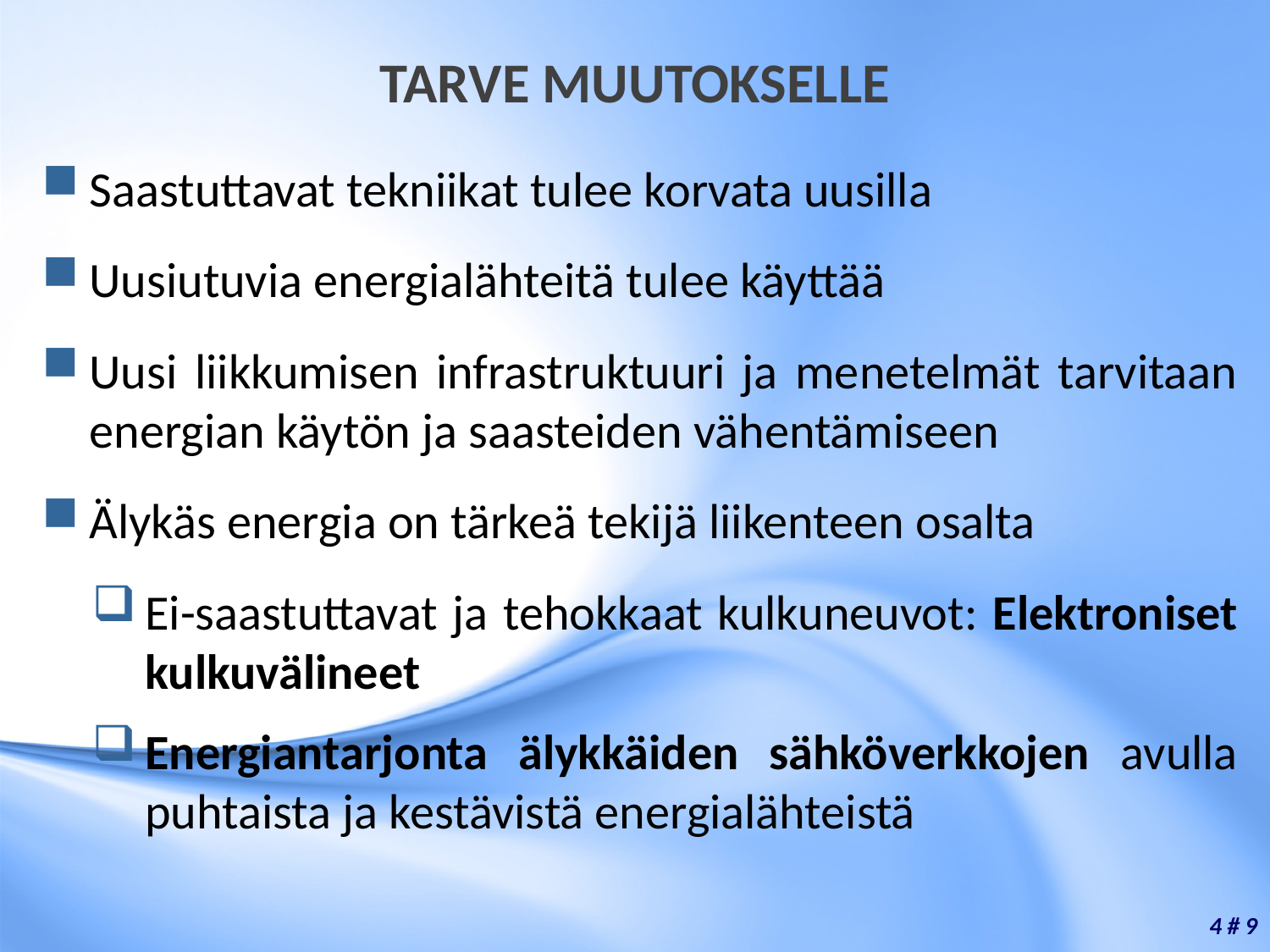

# TARVE MUUTOKSELLE
Saastuttavat tekniikat tulee korvata uusilla
Uusiutuvia energialähteitä tulee käyttää
Uusi liikkumisen infrastruktuuri ja menetelmät tarvitaan energian käytön ja saasteiden vähentämiseen
Älykäs energia on tärkeä tekijä liikenteen osalta
Ei-saastuttavat ja tehokkaat kulkuneuvot: Elektroniset kulkuvälineet
Energiantarjonta älykkäiden sähköverkkojen avulla puhtaista ja kestävistä energialähteistä

4 # 9